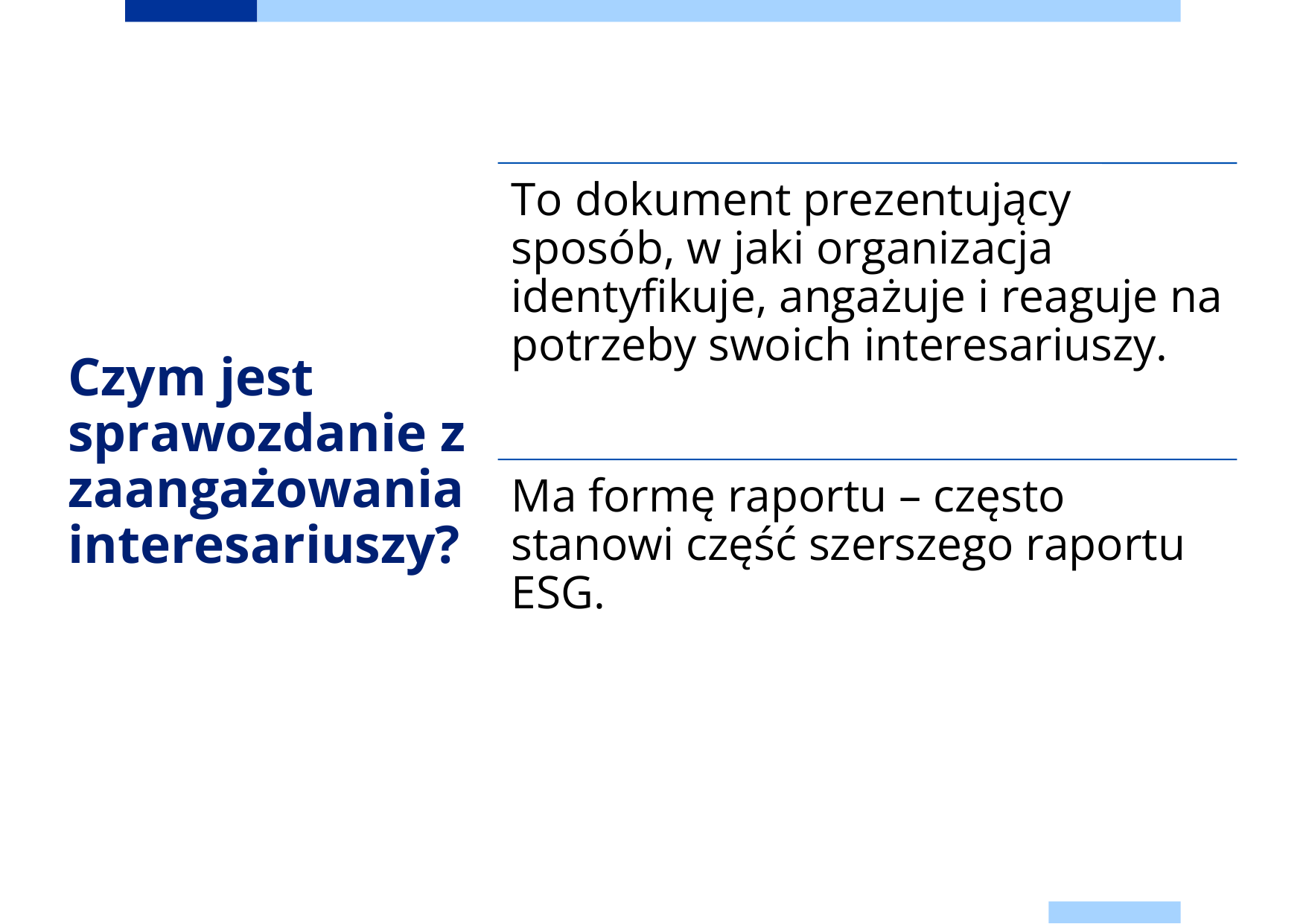

To dokument prezentujący sposób, w jaki organizacja identyfikuje, angażuje i reaguje na potrzeby swoich interesariuszy.
Ma formę raportu – często stanowi część szerszego raportu ESG.
# Czym jest sprawozdanie z zaangażowania interesariuszy?